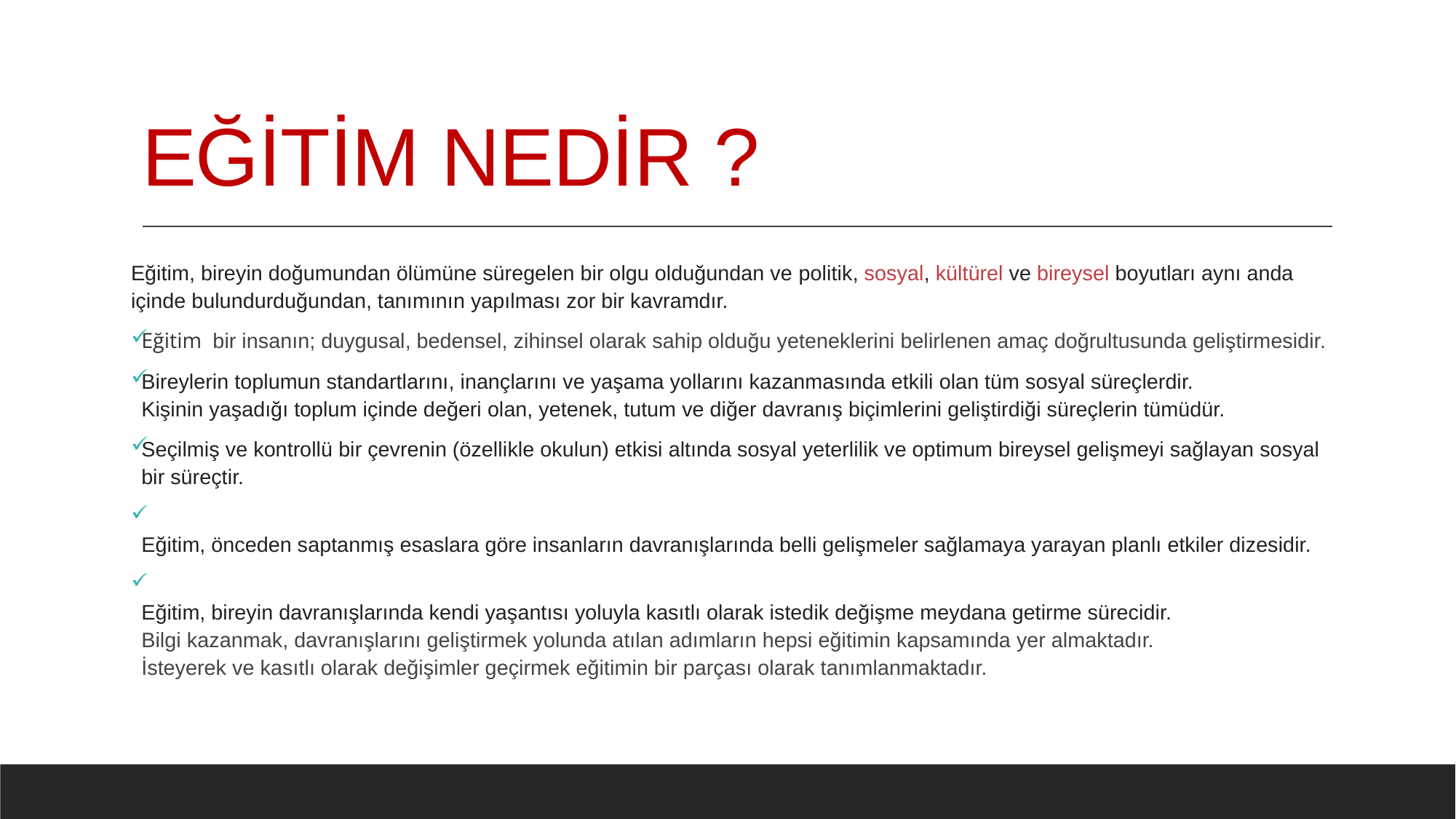

# EĞİTİM NEDİR ?
Eğitim, bireyin doğumundan ölümüne süregelen bir olgu olduğundan ve politik, sosyal, kültürel ve bireysel boyutları aynı anda içinde bulundurduğundan, tanımının yapılması zor bir kavramdır.
Eğitim  bir insanın; duygusal, bedensel, zihinsel olarak sahip olduğu yeteneklerini belirlenen amaç doğrultusunda geliştirmesidir.
Bireylerin toplumun standartlarını, inançlarını ve yaşama yollarını kazanmasında etkili olan tüm sosyal süreçlerdir.
Kişinin yaşadığı toplum içinde değeri olan, yetenek, tutum ve diğer davranış biçimlerini geliştirdiği süreçlerin tümüdür.
Seçilmiş ve kontrollü bir çevrenin (özellikle okulun) etkisi altında sosyal yeterlilik ve optimum bireysel gelişmeyi sağlayan sosyal bir süreçtir.
Eğitim, önceden saptanmış esaslara göre insanların davranışlarında belli gelişmeler sağlamaya yarayan planlı etkiler dizesidir.
Eğitim, bireyin davranışlarında kendi yaşantısı yoluyla kasıtlı olarak istedik değişme meydana getirme sürecidir.
Bilgi kazanmak, davranışlarını geliştirmek yolunda atılan adımların hepsi eğitimin kapsamında yer almaktadır.
İsteyerek ve kasıtlı olarak değişimler geçirmek eğitimin bir parçası olarak tanımlanmaktadır.